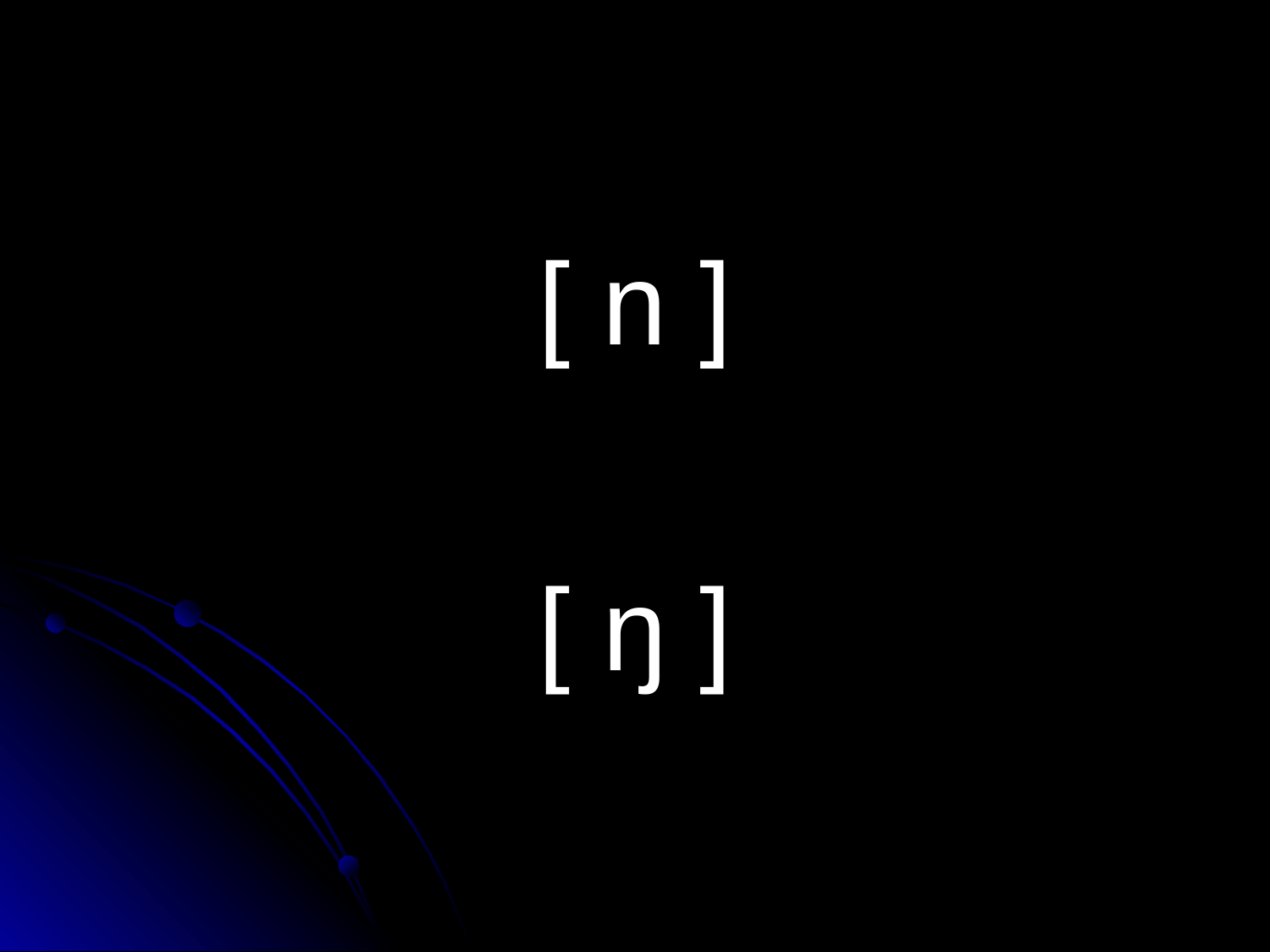

#
[ n ]

[ ŋ ]